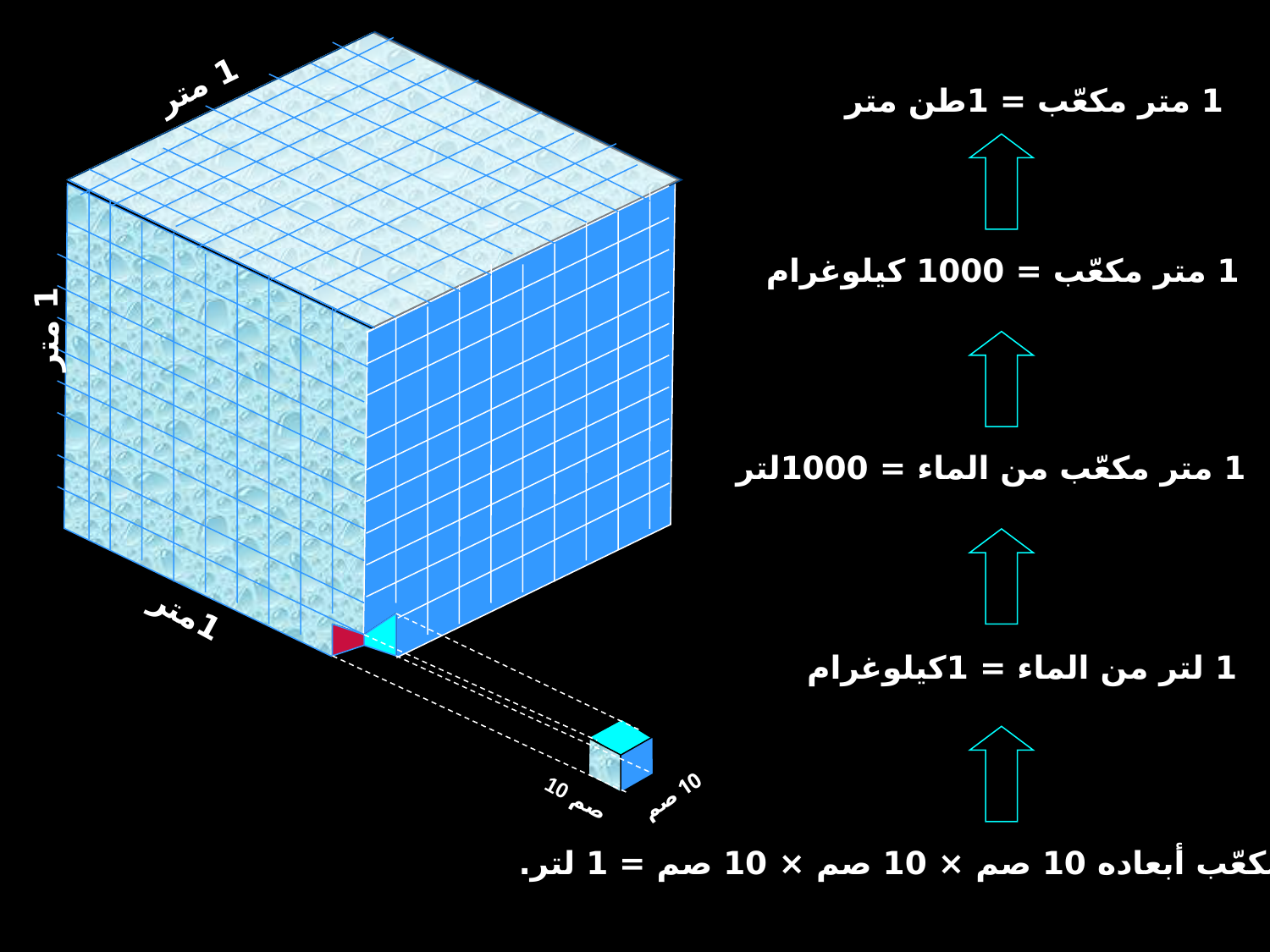

Visualising water quantities

1 متر

1 متر

1متر

1 متر مكعّب = 1طن متر

1 متر مكعّب = 1000 كيلوغرام

1 متر مكعّب من الماء = 1000لتر

1 لتر من الماء = 1كيلوغرام

10 صم
10 صم

مكعّب أبعاده 10 صم × 10 صم × 10 صم = 1 لتر.
الجزء"أ”14:الفصل التّقني  المتعلّق بمجال الإمداد بالماء والإصحاح والنّهوض بالنظافة  -مواد اسفير التدريبية سنة 2015